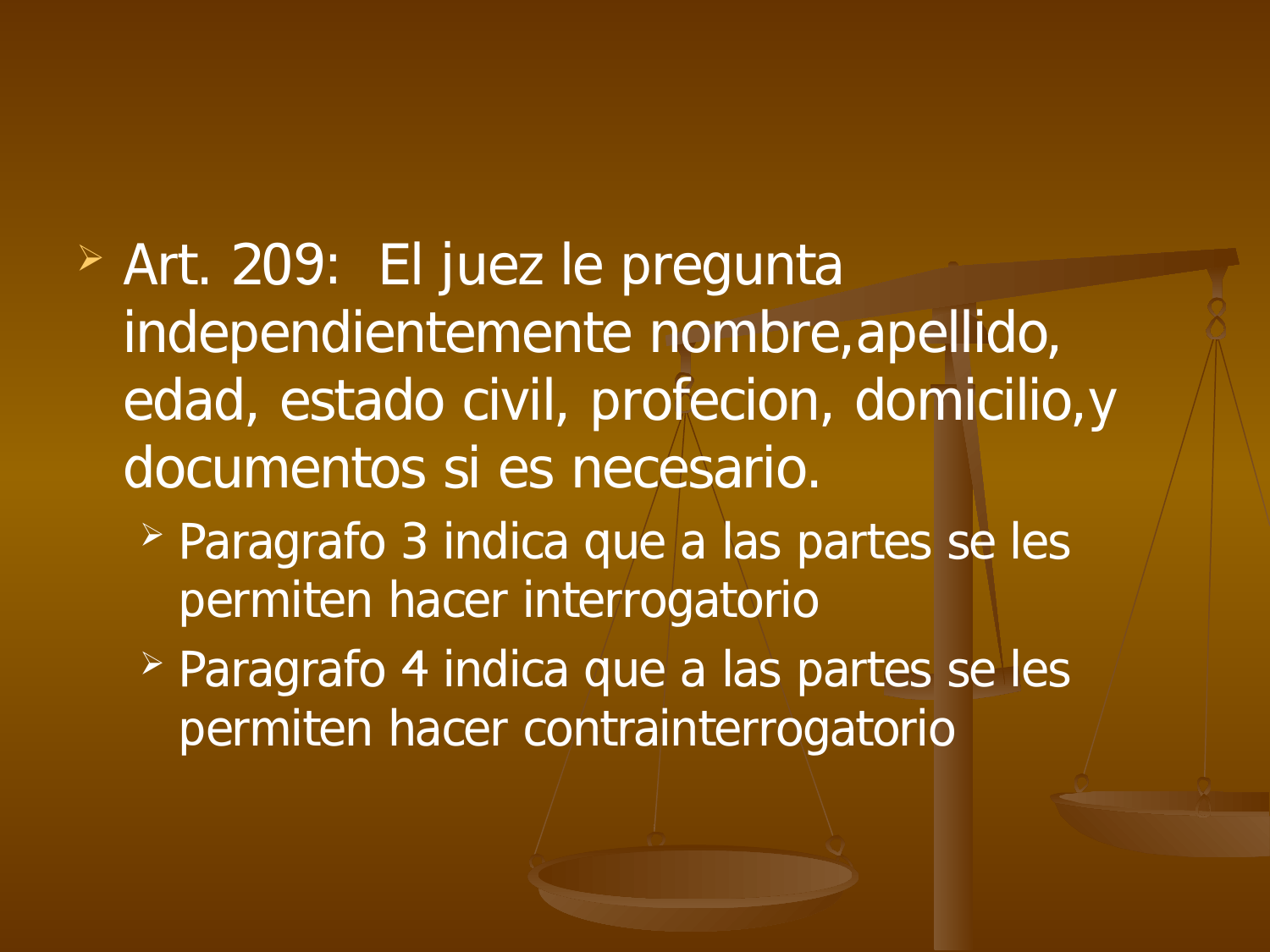

#
Art. 209:  El juez le pregunta independientemente nombre,apellido, edad, estado civil, profecion, domicilio,y documentos si es necesario.
Paragrafo 3 indica que a las partes se les permiten hacer interrogatorio
Paragrafo 4 indica que a las partes se les permiten hacer contrainterrogatorio